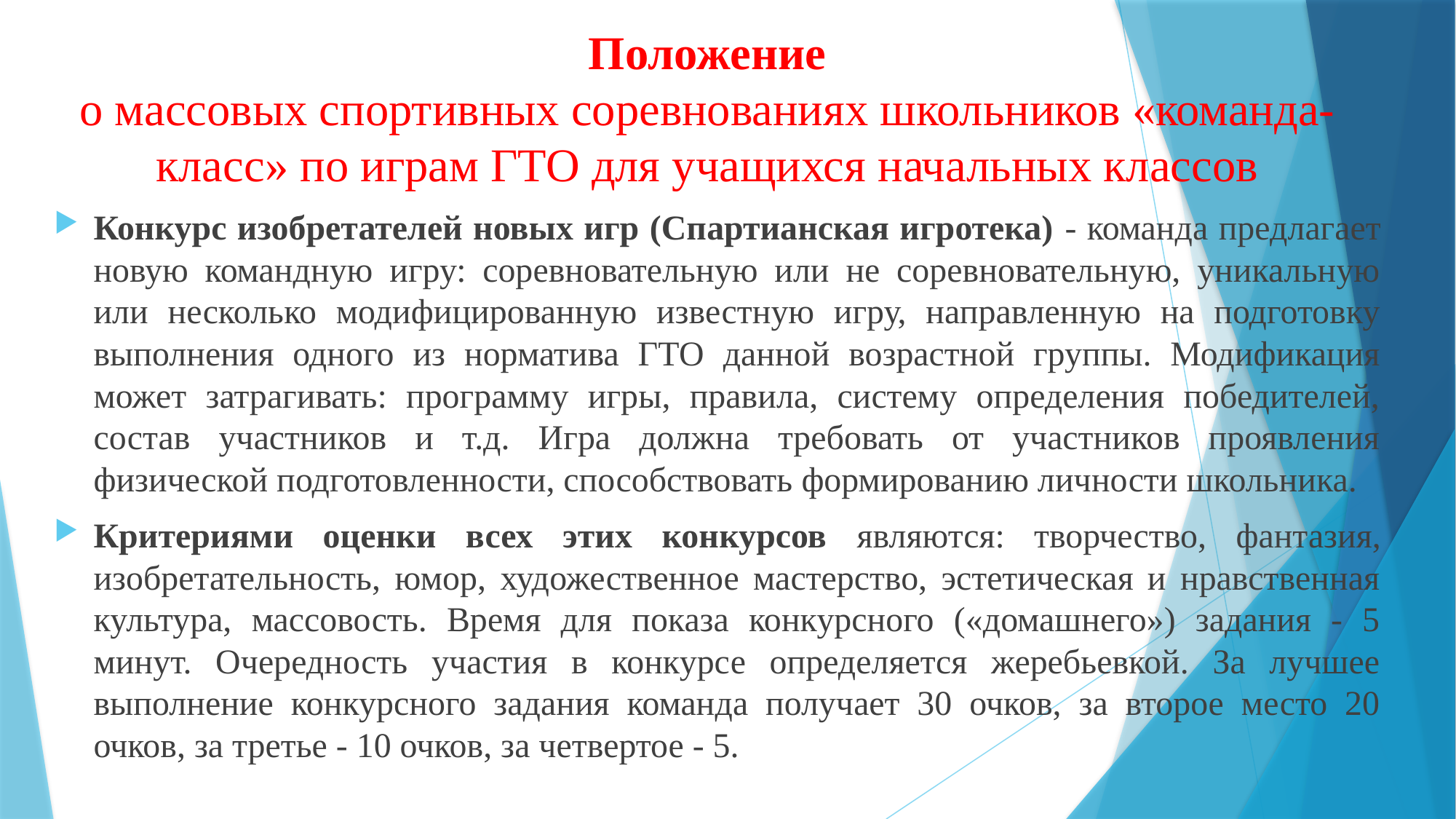

# Положение о массовых спортивных соревнованиях школьников «команда-класс» по играм ГТО для учащихся начальных классов
Конкурс изобретателей новых игр (Спартианская игротека) - команда предлагает новую командную игру: соревновательную или не соревновательную, уникальную или несколько модифицированную известную игру, направленную на подготовку выполнения одного из норматива ГТО данной возрастной группы. Модификация может затрагивать: программу игры, правила, систему определения победителей, состав участников и т.д. Игра должна требовать от участников проявления физической подготовленности, способствовать формированию личности школьника.
Критериями оценки всех этих конкурсов являются: творчество, фантазия, изобретательность, юмор, художественное мастерство, эстетическая и нравственная культура, массовость. Время для показа конкурсного («домашнего») задания - 5 минут. Очередность участия в конкурсе определяется жеребьевкой. За лучшее выполнение конкурсного задания команда получает 30 очков, за второе место 20 очков, за третье - 10 очков, за четвертое - 5.